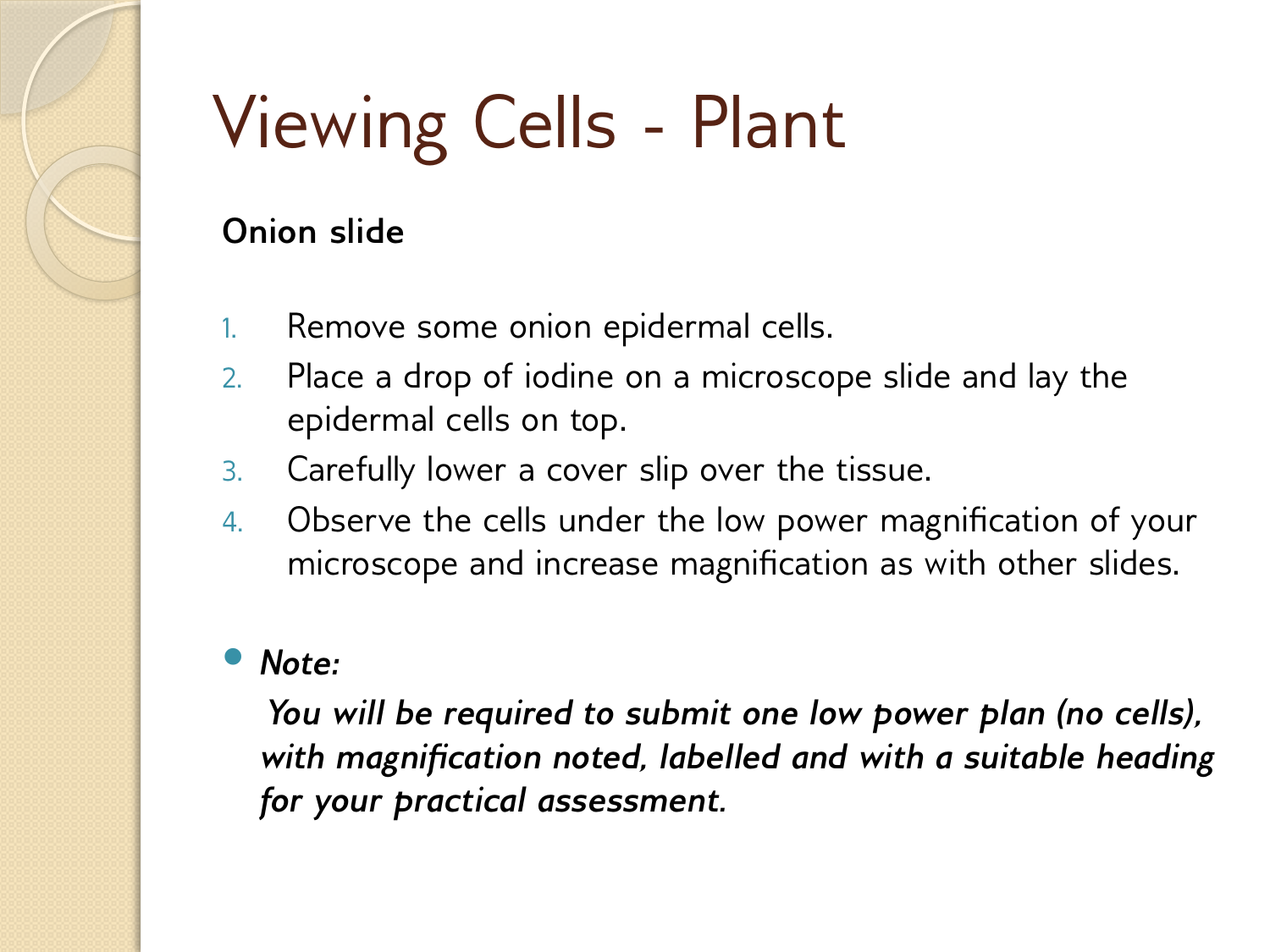

# Viewing Cells - Plant
Onion slide

Remove some onion epidermal cells.
Place a drop of iodine on a microscope slide and lay the epidermal cells on top.
Carefully lower a cover slip over the tissue.
Observe the cells under the low power magnification of your microscope and increase magnification as with other slides.

Note:
    You will be required to submit one low power plan (no cells), with magnification noted, labelled and with a suitable heading for your practical assessment.